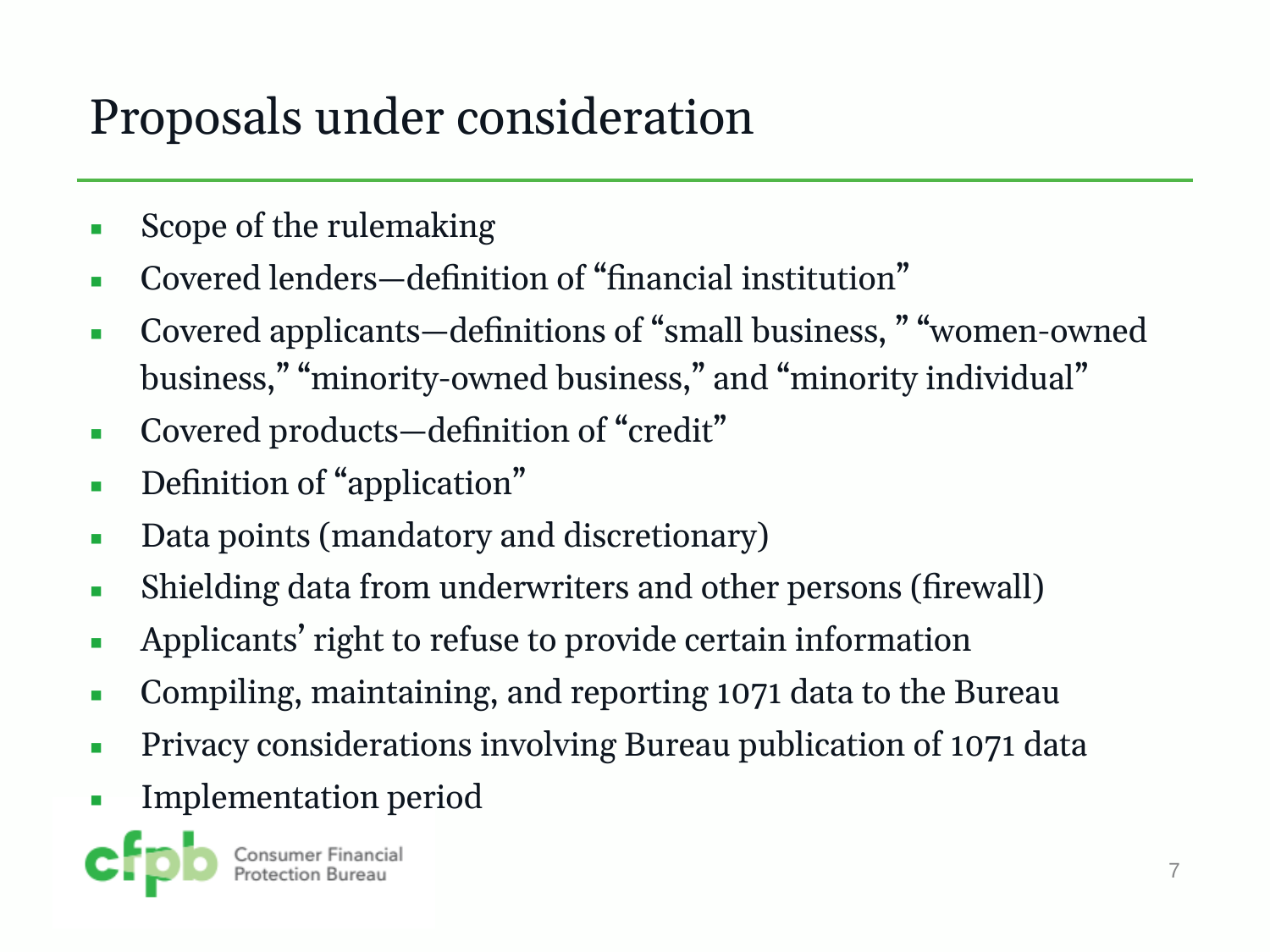

# Proposals under consideration
Scope of the rulemaking
Covered lenders—definition of “financial institution”
Covered applicants—definitions of “small business, ” “women-owned business,” “minority-owned business,” and “minority individual”
Covered products—definition of “credit”
Definition of “application”
Data points (mandatory and discretionary)
Shielding data from underwriters and other persons (firewall)
Applicants’ right to refuse to provide certain information
Compiling, maintaining, and reporting 1071 data to the Bureau
Privacy considerations involving Bureau publication of 1071 data
Implementation period

7